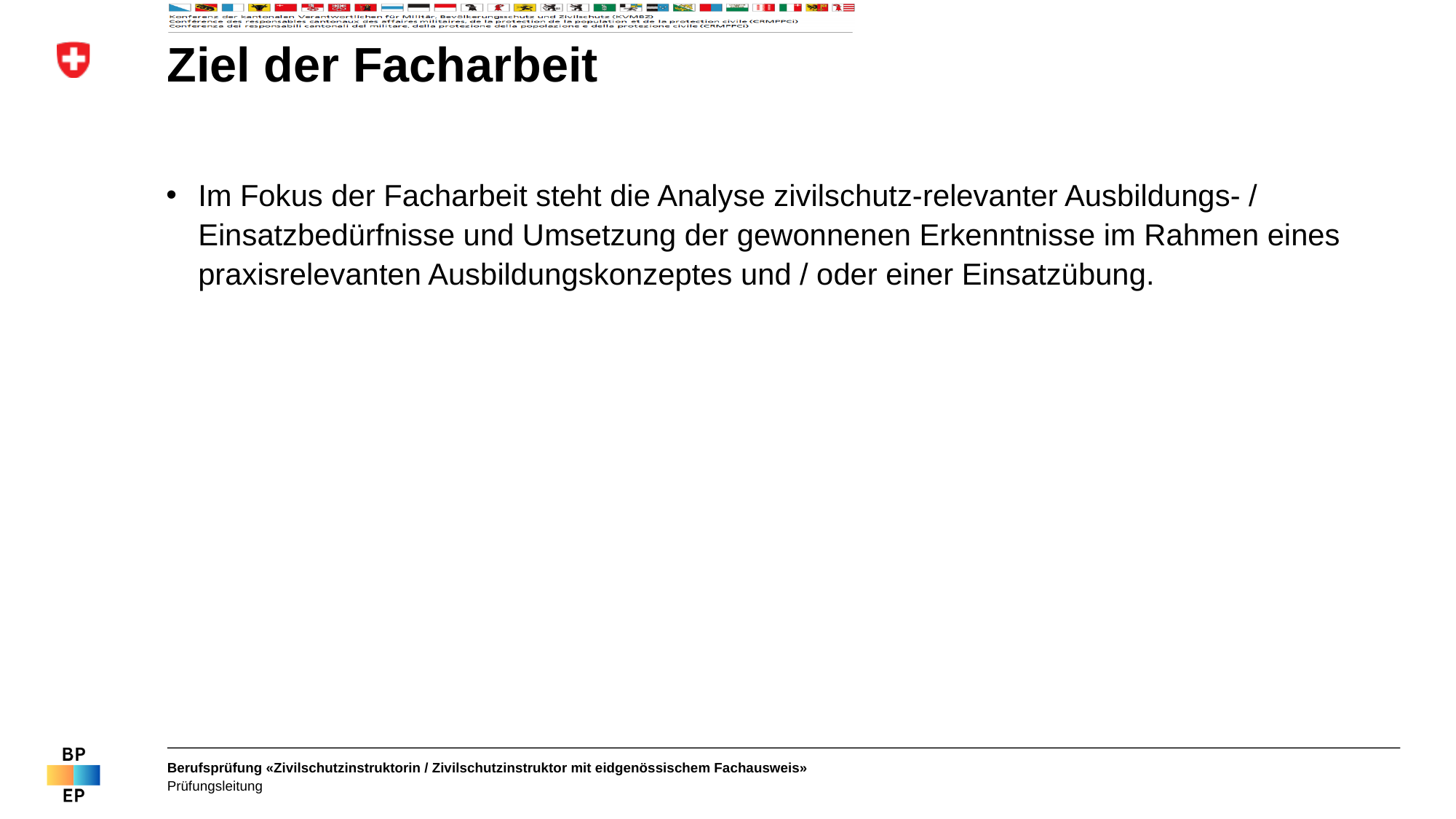

# Ziel der Facharbeit
Im Fokus der Facharbeit steht die Analyse zivilschutz-relevanter Ausbildungs- / Einsatzbedürfnisse und Umsetzung der gewonnenen Erkenntnisse im Rahmen eines praxisrelevanten Ausbildungskonzeptes und / oder einer Einsatzübung.

Berufsprüfung «Zivilschutzinstruktorin / Zivilschutzinstruktor mit eidgenössischem Fachausweis»
Prüfungsleitung